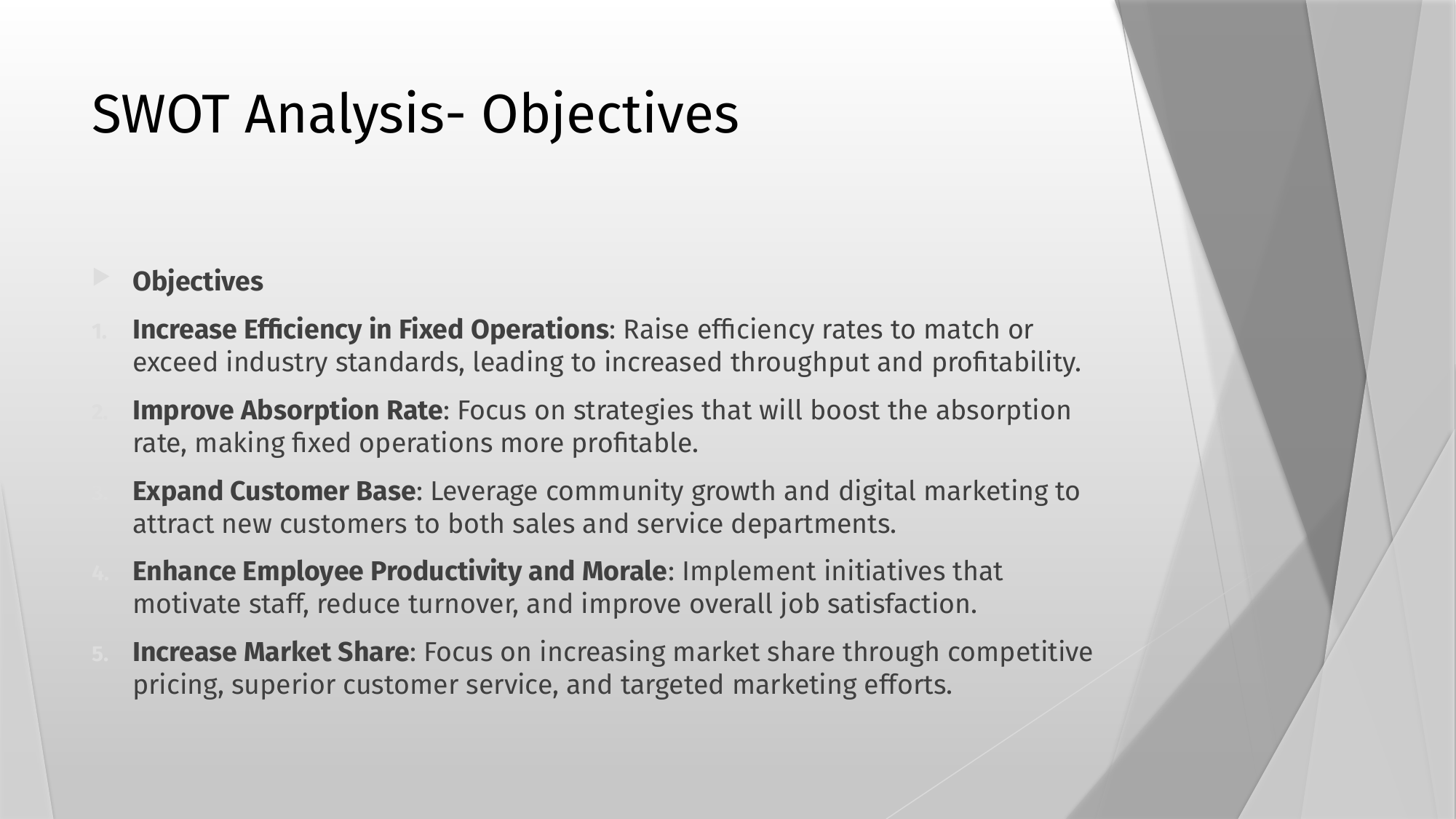

# SWOT Analysis- Objectives
Objectives
Increase Efficiency in Fixed Operations: Raise efficiency rates to match or exceed industry standards, leading to increased throughput and profitability.
Improve Absorption Rate: Focus on strategies that will boost the absorption rate, making fixed operations more profitable.
Expand Customer Base: Leverage community growth and digital marketing to attract new customers to both sales and service departments.
Enhance Employee Productivity and Morale: Implement initiatives that motivate staff, reduce turnover, and improve overall job satisfaction.
Increase Market Share: Focus on increasing market share through competitive pricing, superior customer service, and targeted marketing efforts.